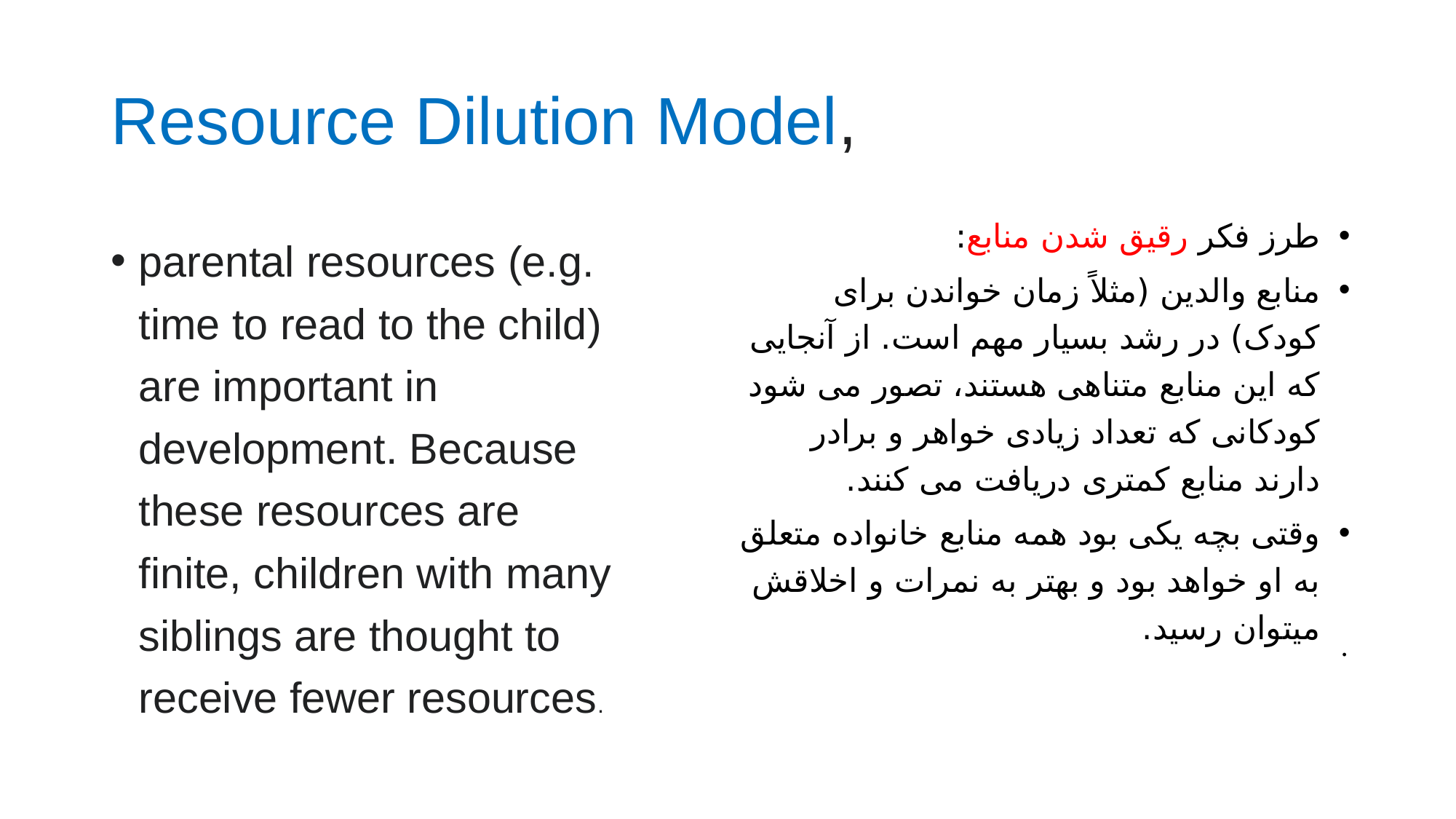

# Resource Dilution Model,
طرز فکر رقیق شدن منابع:
منابع والدین (مثلاً زمان خواندن برای کودک) در رشد بسیار مهم است. از آنجایی که این منابع متناهی هستند، تصور می شود کودکانی که تعداد زیادی خواهر و برادر دارند منابع کمتری دریافت می کنند.
وقتی بچه یکی بود همه منابع خانواده متعلق به او خواهد بود و بهتر به نمرات و اخلاقش میتوان رسید.

parental resources (e.g. time to read to the child) are important in development. Because these resources are finite, children with many siblings are thought to receive fewer resources.